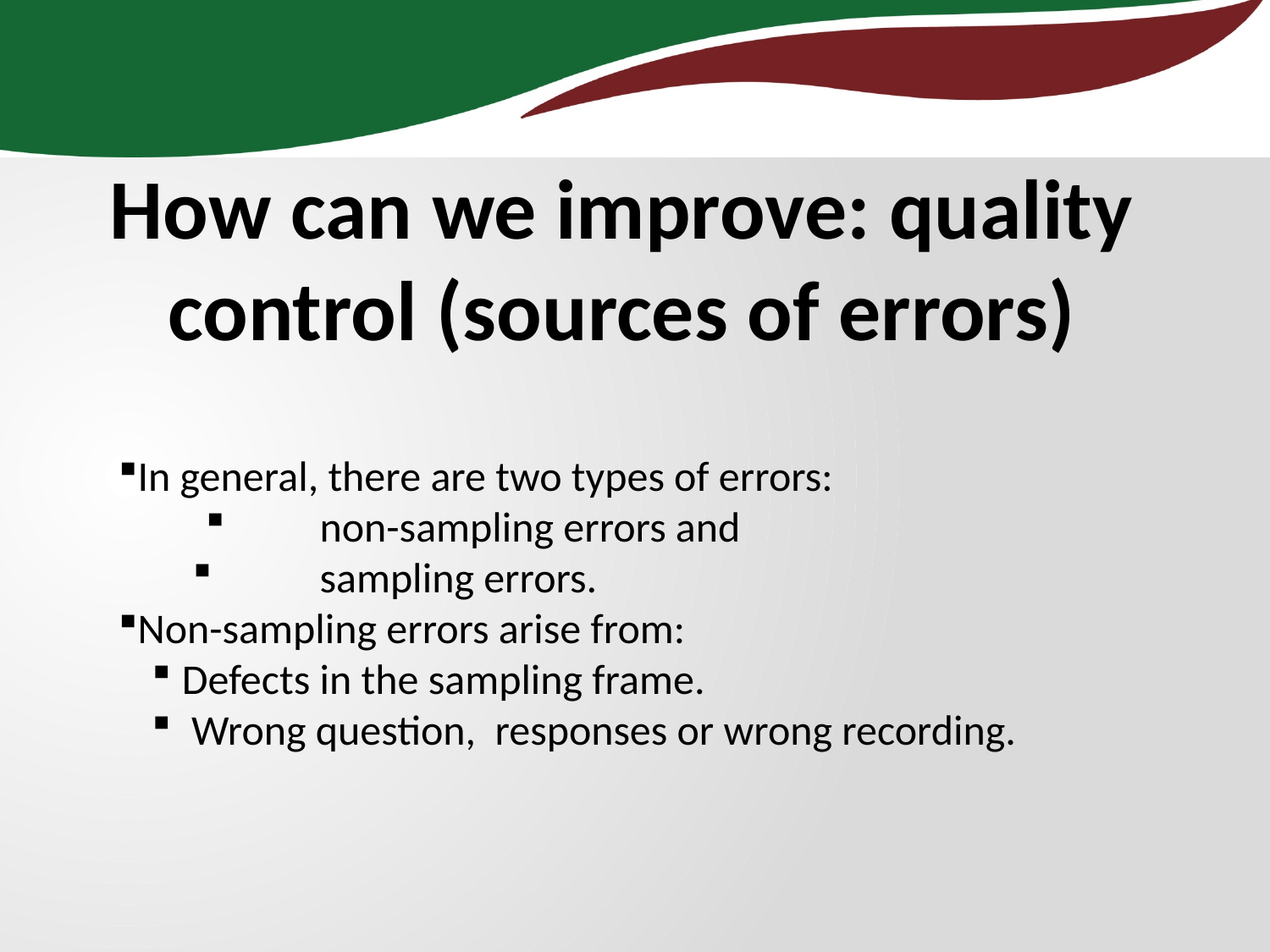

How can we improve: quality control (sources of errors)

In general, there are two types of errors:
	non-sampling errors and
	sampling errors.
Non-sampling errors arise from:
Defects in the sampling frame.
 Wrong question,  responses or wrong recording.